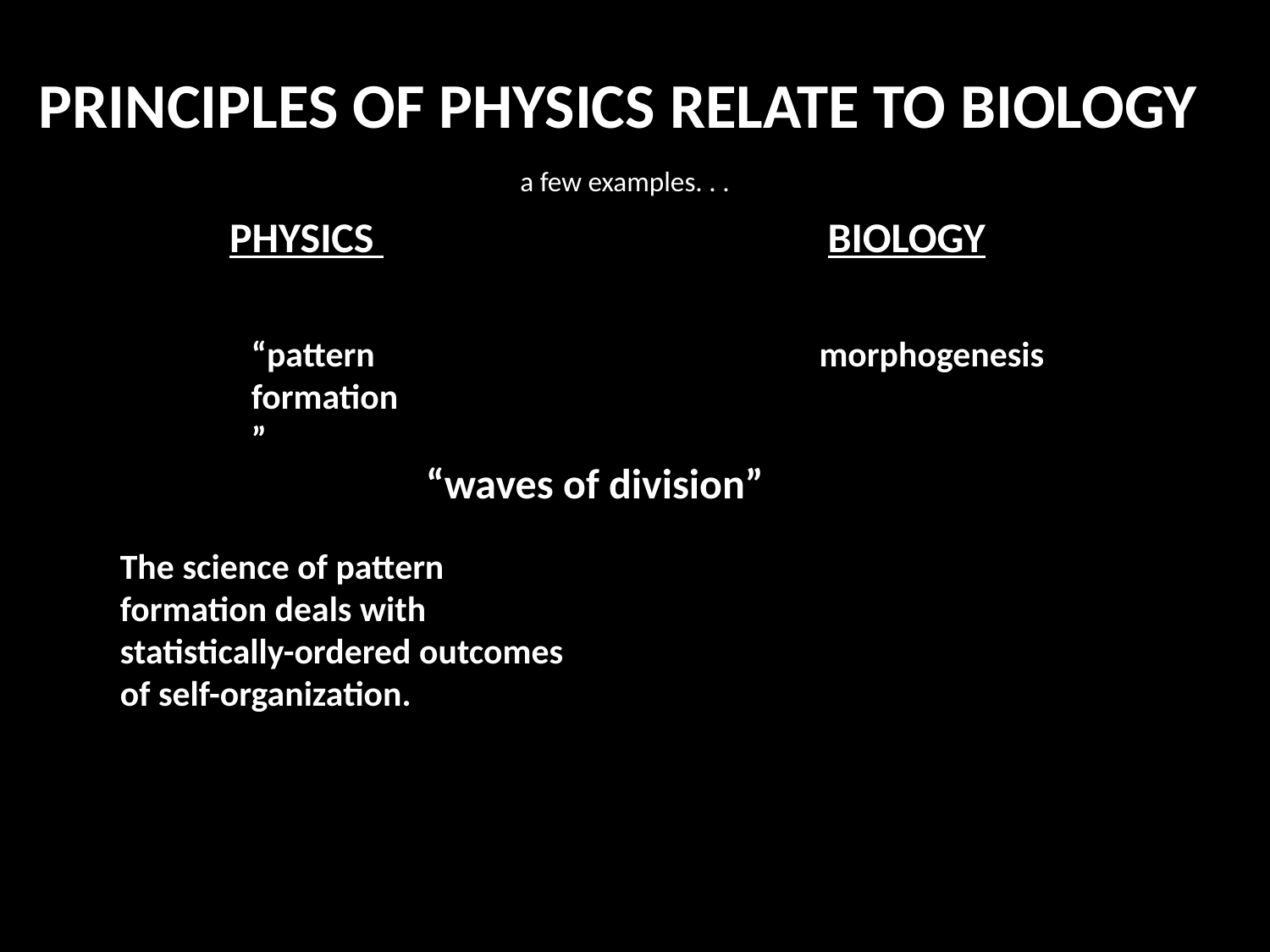

PRINCIPLES OF PHYSICS RELATE TO BIOLOGY
a few examples. . .
PHYSICS
BIOLOGY
“pattern formation”
morphogenesis
“waves of division”
The science of pattern formation deals with statistically-ordered outcomes of self-organization.